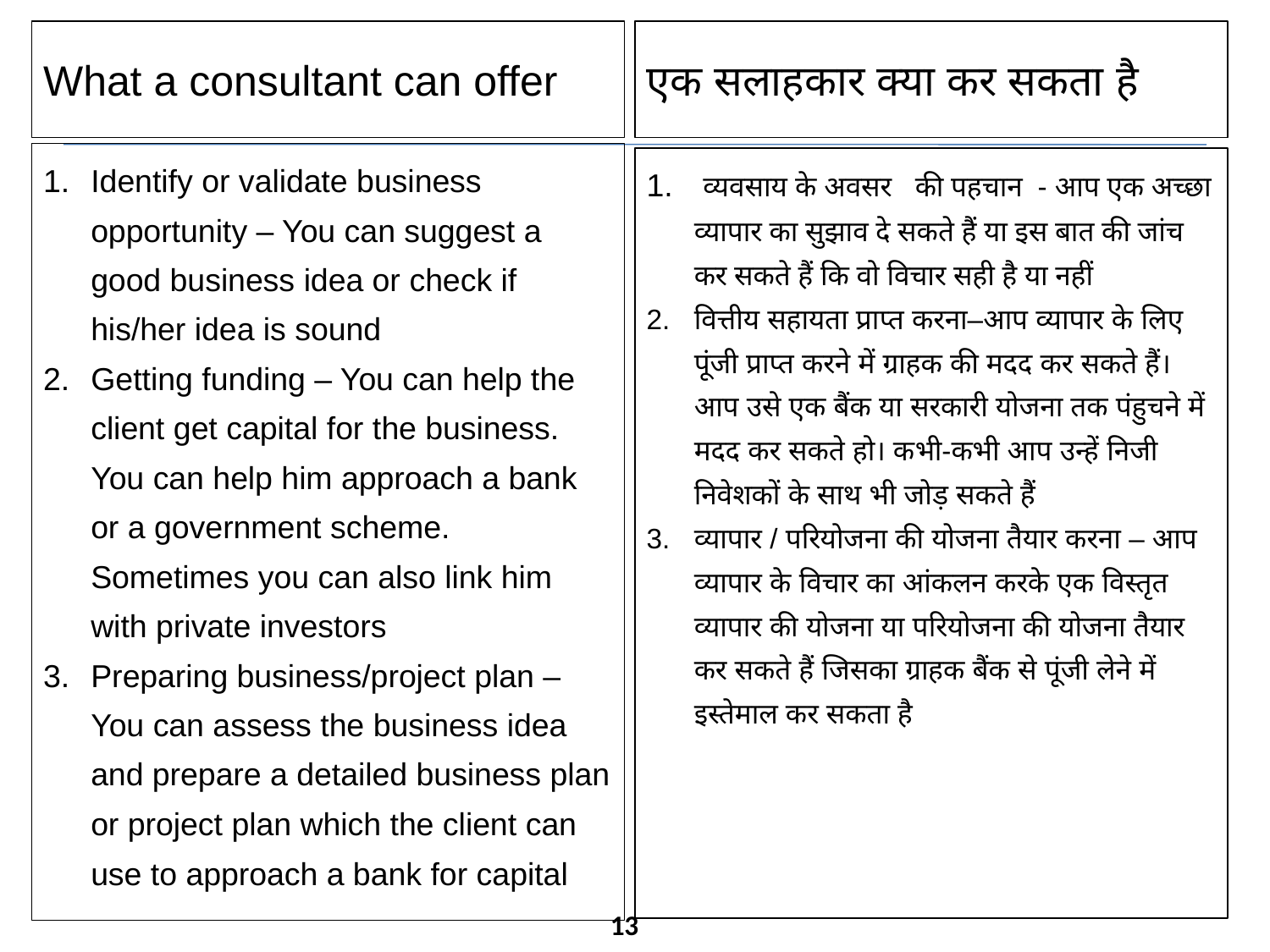

What a consultant can offer
एक सलाहकार क्या कर सकता है
Identify or validate business opportunity – You can suggest a good business idea or check if his/her idea is sound
Getting funding – You can help the client get capital for the business. You can help him approach a bank or a government scheme. Sometimes you can also link him with private investors
Preparing business/project plan – You can assess the business idea and prepare a detailed business plan or project plan which the client can use to approach a bank for capital
 व्यवसाय के अवसर   की पहचान  - आप एक अच्छा व्यापार का सुझाव दे सकते हैं या इस बात की जांच कर सकते हैं कि वो विचार सही है या नहीं
वित्तीय सहायता प्राप्त करना–आप व्यापार के लिए पूंजी प्राप्त करने में ग्राहक की मदद कर सकते हैं। आप उसे एक बैंक या सरकारी योजना तक पंहुचने में मदद कर सकते हो। कभी-कभी आप उन्हें निजी निवेशकों के साथ भी जोड़ सकते हैं
व्यापार / परियोजना की योजना तैयार करना – आप व्यापार के विचार का आंकलन करके एक विस्तृत व्यापार की योजना या परियोजना की योजना तैयार कर सकते हैं जिसका ग्राहक बैंक से पूंजी लेने में इस्तेमाल कर सकता है
13